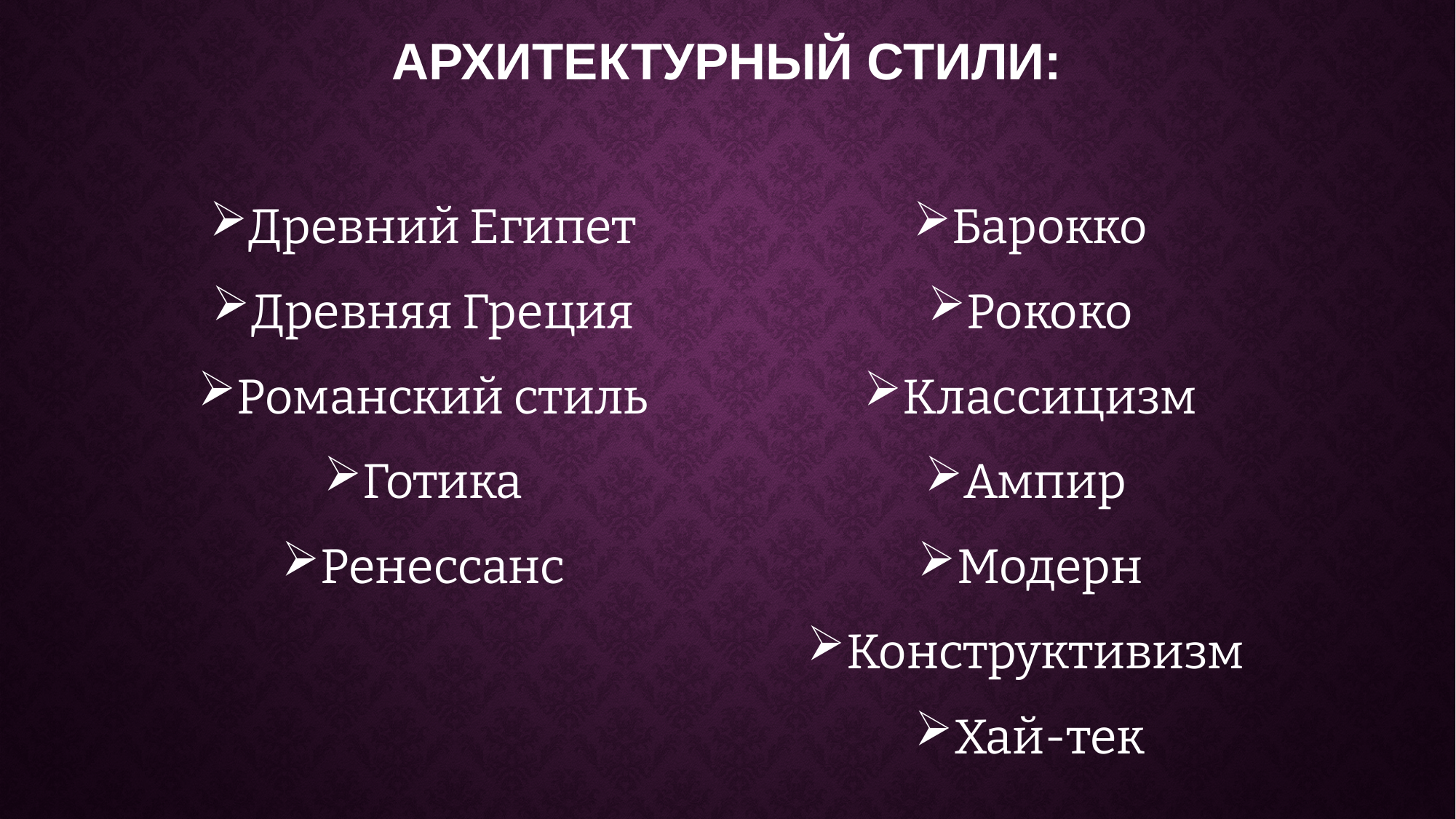

# Архитектурный стили:
Древний Египет
Древняя Греция
Романский стиль
Готика
Ренессанс

Барокко
Рококо
Классицизм
Ампир
Модерн
Конструктивизм
Хай-тек